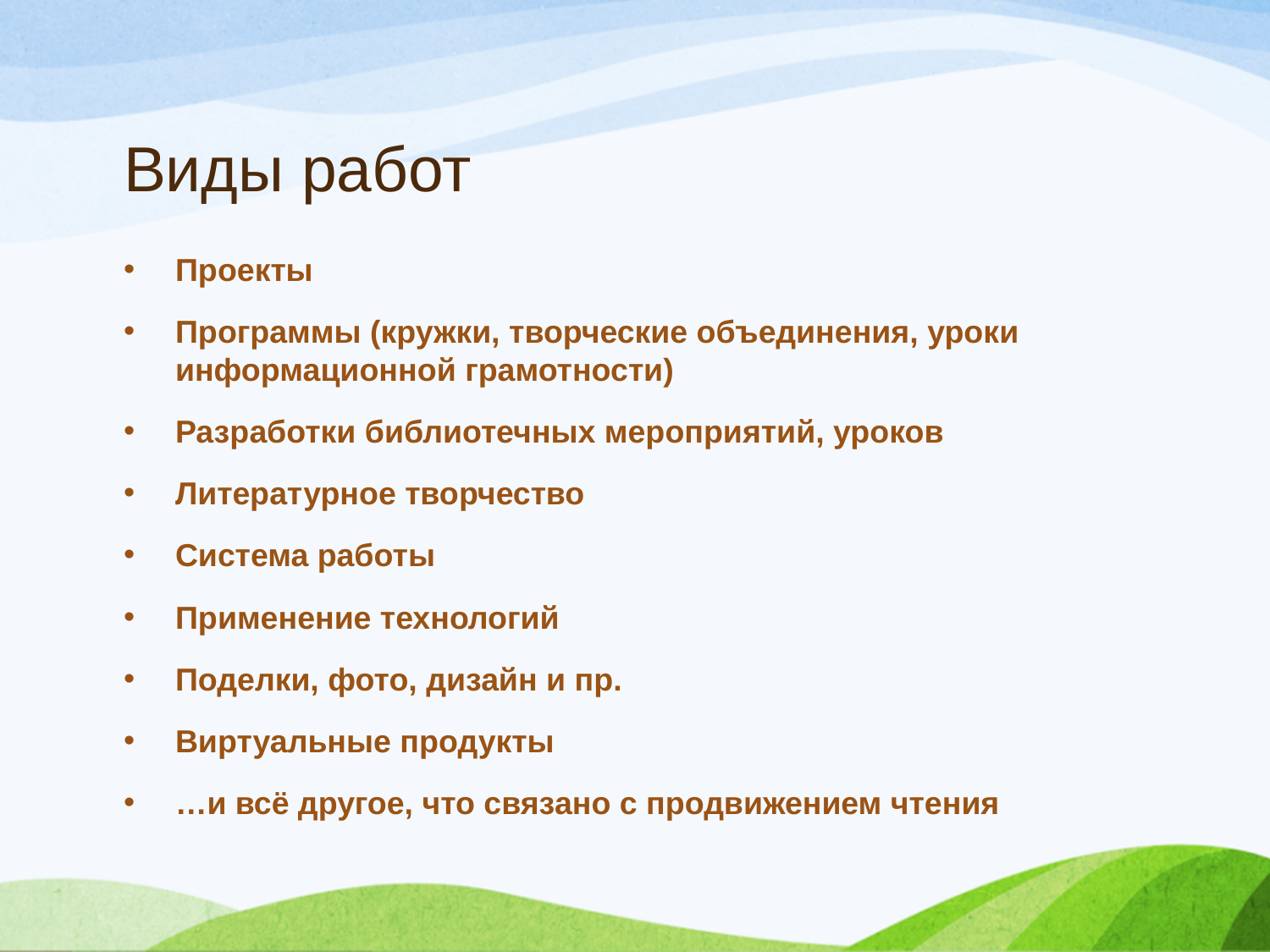

# Виды работ
Проекты
Программы (кружки, творческие объединения, уроки информационной грамотности)
Разработки библиотечных мероприятий, уроков
Литературное творчество
Система работы
Применение технологий
Поделки, фото, дизайн и пр.
Виртуальные продукты
…и всё другое, что связано с продвижением чтения